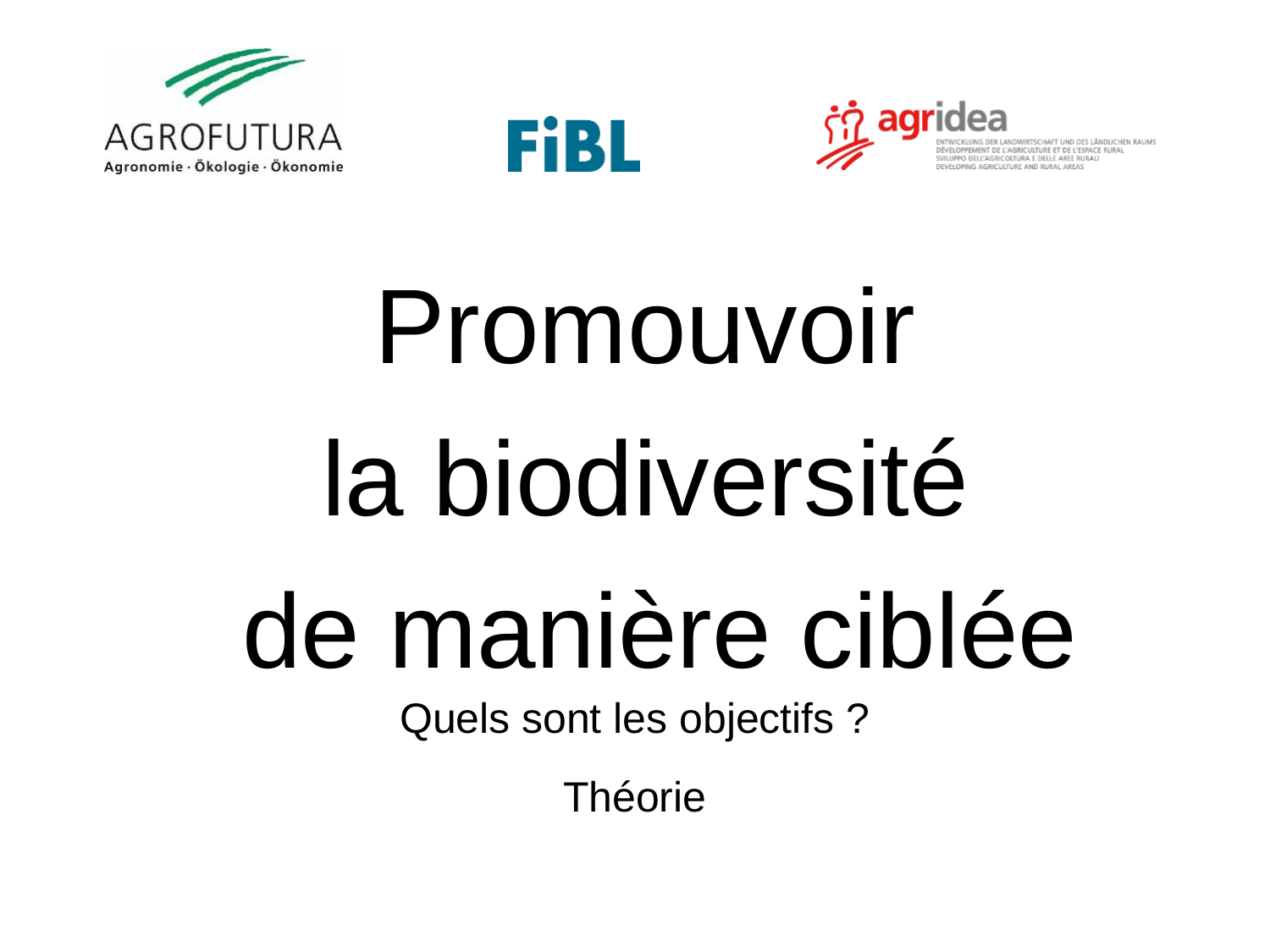

# Promouvoir la biodiversité de manière ciblée

Quels sont les objectifs ?
Théorie